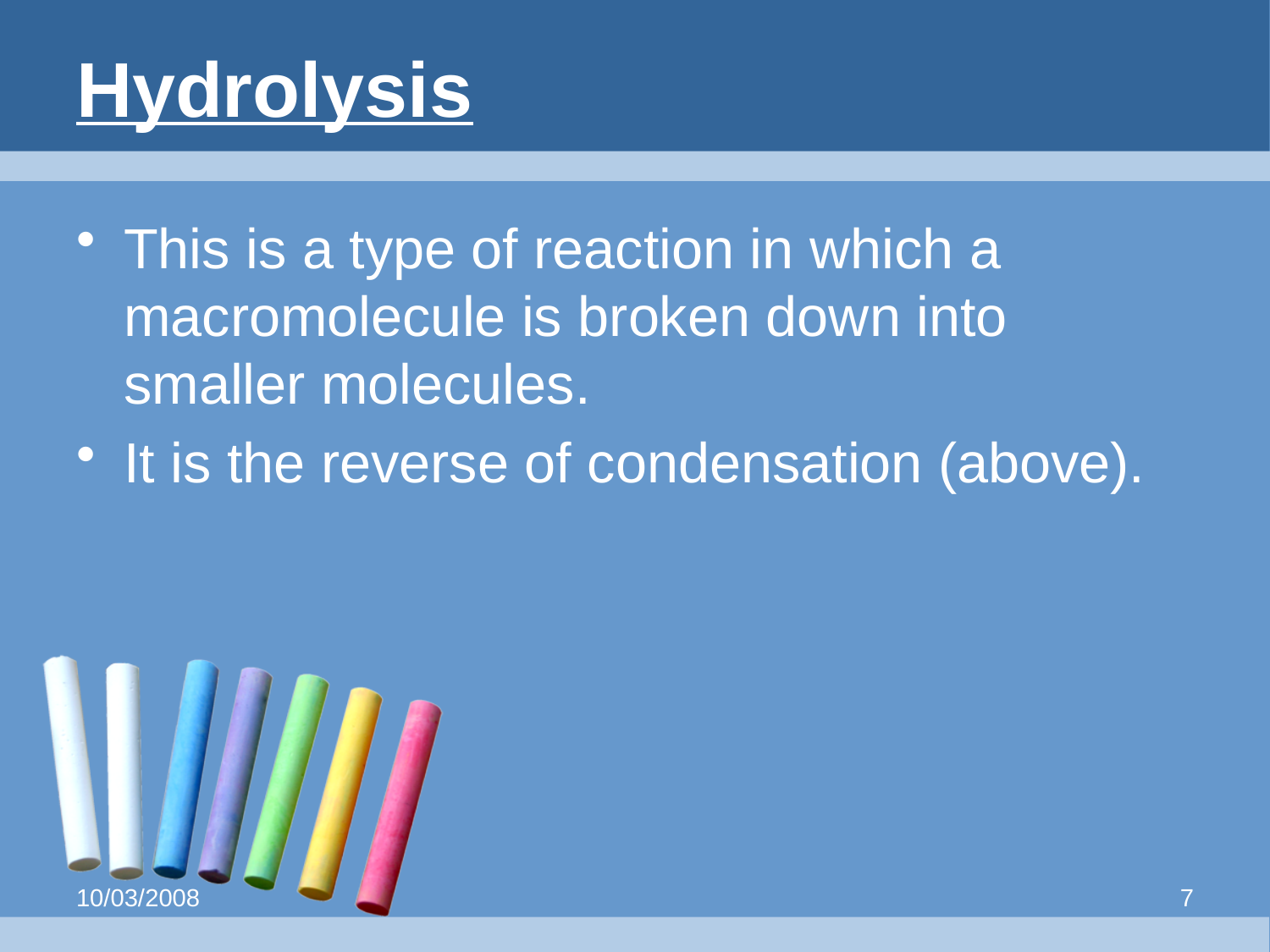

# Hydrolysis
This is a type of reaction in which a macromolecule is broken down into smaller molecules.
It is the reverse of condensation (above).

10/03/2008
7